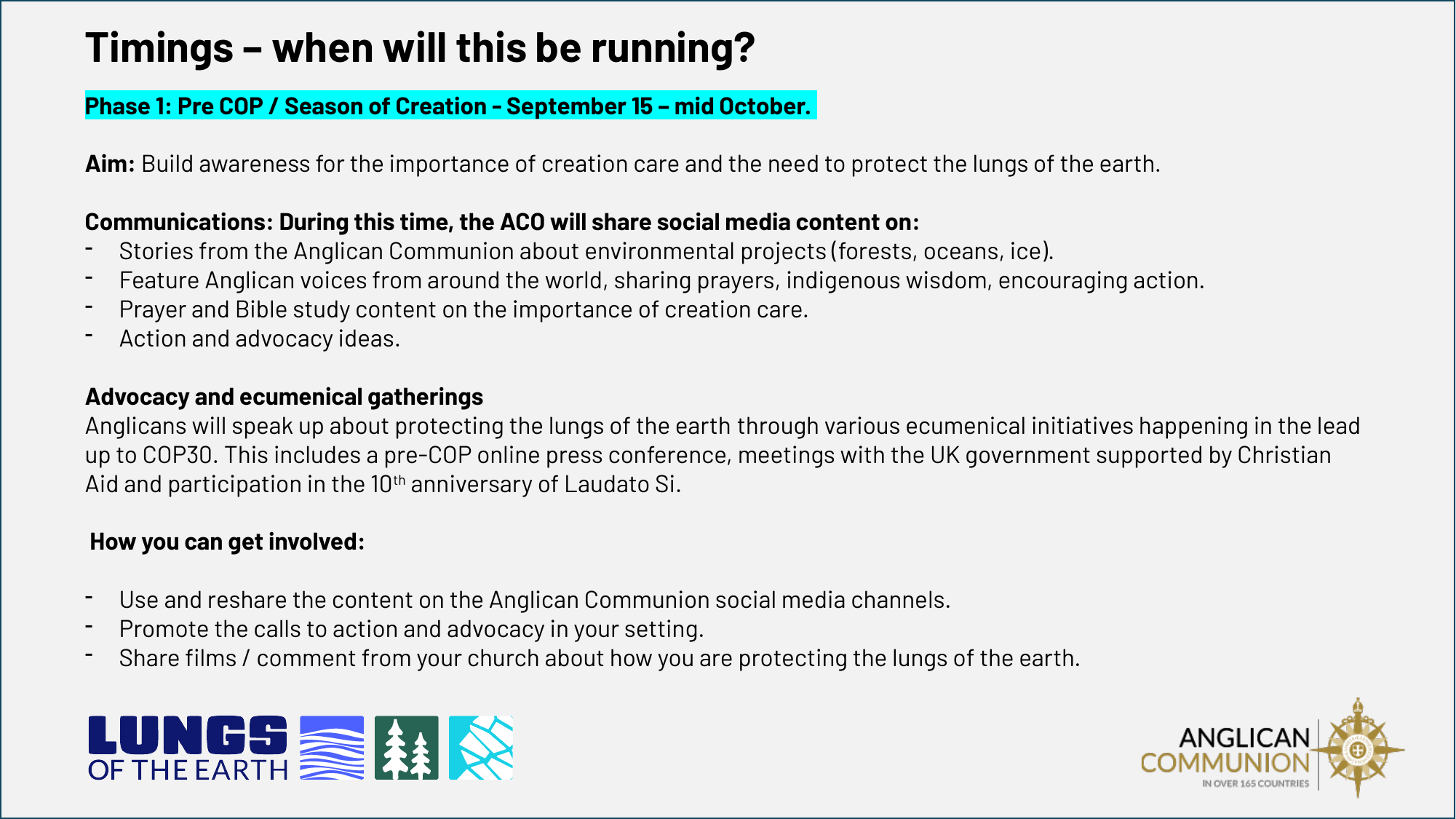

Timings – when will this be running?

Phase 1: Pre COP / Season of Creation - September 15 – mid October.
Aim: Build awareness for the importance of creation care and the need to protect the lungs of the earth.

Communications: During this time, the ACO will share social media content on:
Stories from the Anglican Communion about environmental projects (forests, oceans, ice).
Feature Anglican voices from around the world, sharing prayers, indigenous wisdom, encouraging action.
Prayer and Bible study content on the importance of creation care.
Action and advocacy ideas.
Advocacy and ecumenical gatherings
Anglicans will speak up about protecting the lungs of the earth through various ecumenical initiatives happening in the lead up to COP30. This includes a pre-COP online press conference, meetings with the UK government supported by Christian Aid and participation in the 10th anniversary of Laudato Si.

 How you can get involved:

Use and reshare the content on the Anglican Communion social media channels.
Promote the calls to action and advocacy in your setting.
Share films / comment from your church about how you are protecting the lungs of the earth.